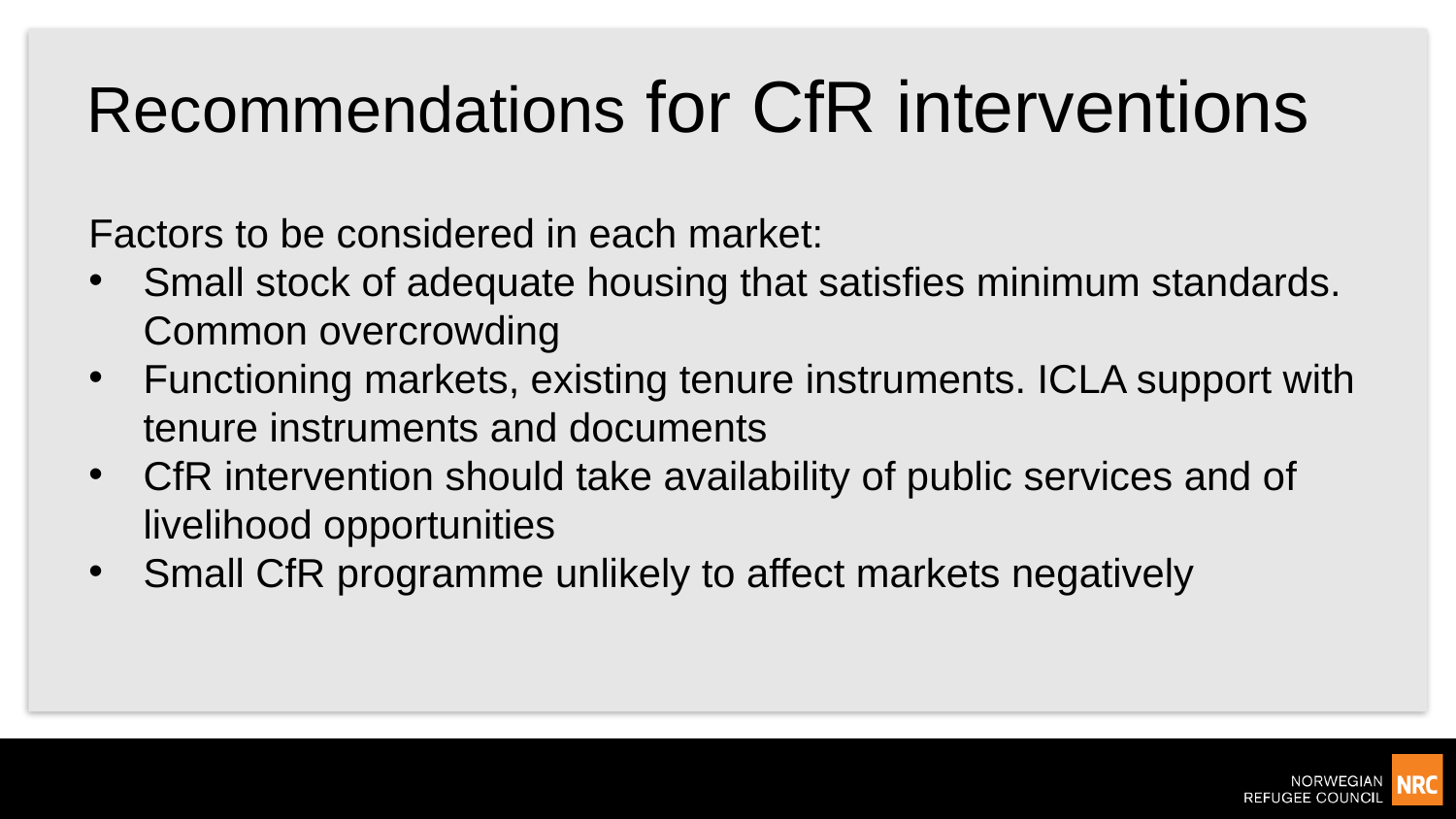

# Recommendations for CfR interventions
Factors to be considered in each market:
Small stock of adequate housing that satisfies minimum standards. Common overcrowding
Functioning markets, existing tenure instruments. ICLA support with tenure instruments and documents
CfR intervention should take availability of public services and of livelihood opportunities
Small CfR programme unlikely to affect markets negatively